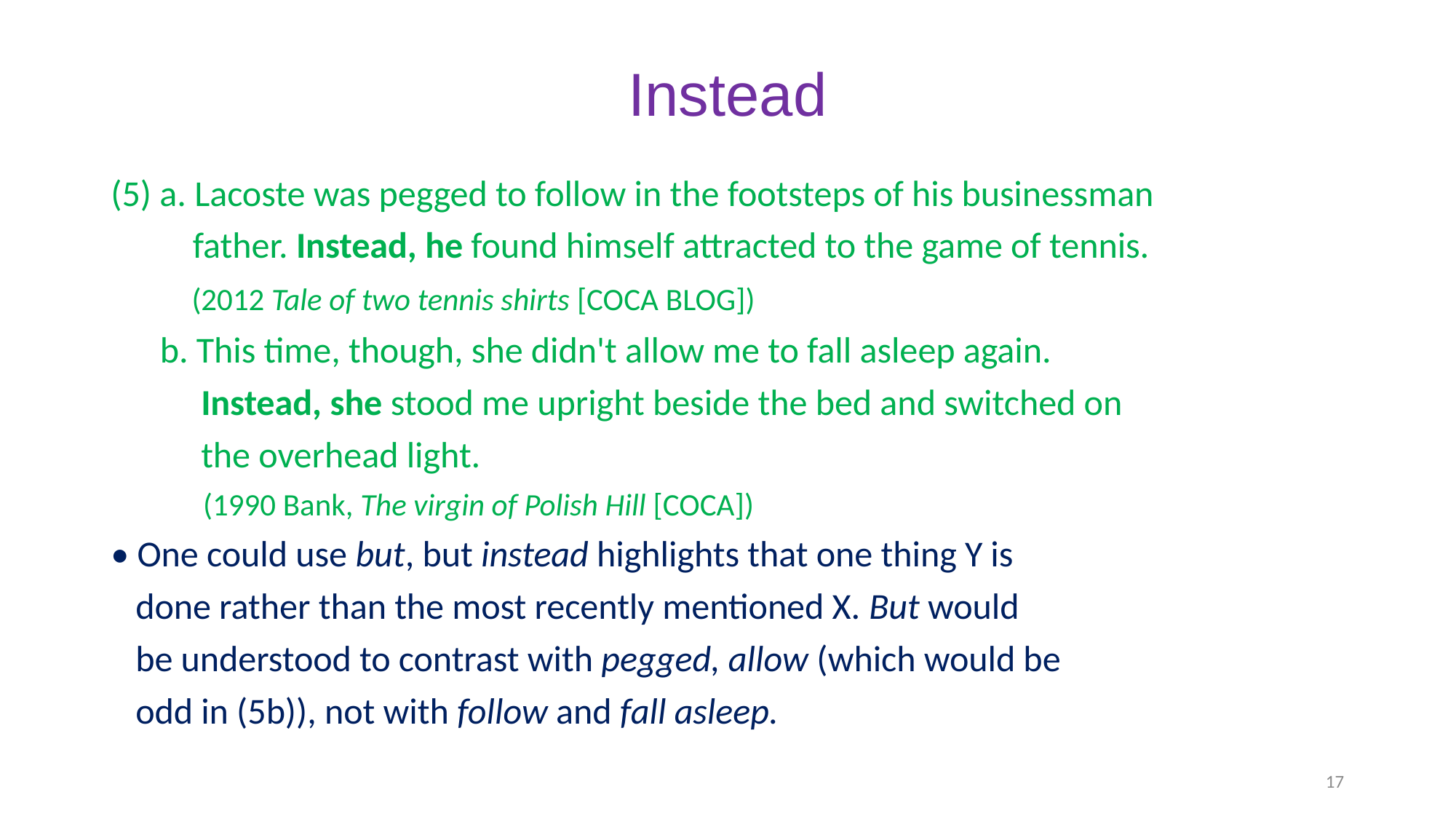

# Instead
(5) a. Lacoste was pegged to follow in the footsteps of his businessman
          father. Instead, he found himself attracted to the game of tennis.
          (2012 Tale of two tennis shirts [COCA BLOG])
      b. This time, though, she didn't allow me to fall asleep again.
           Instead, she stood me upright beside the bed and switched on
           the overhead light.
             (1990 Bank, The virgin of Polish Hill [COCA])
• One could use but, but instead highlights that one thing Y is
   done rather than the most recently mentioned X. But would
   be understood to contrast with pegged, allow (which would be
   odd in (5b)), not with follow and fall asleep.

17